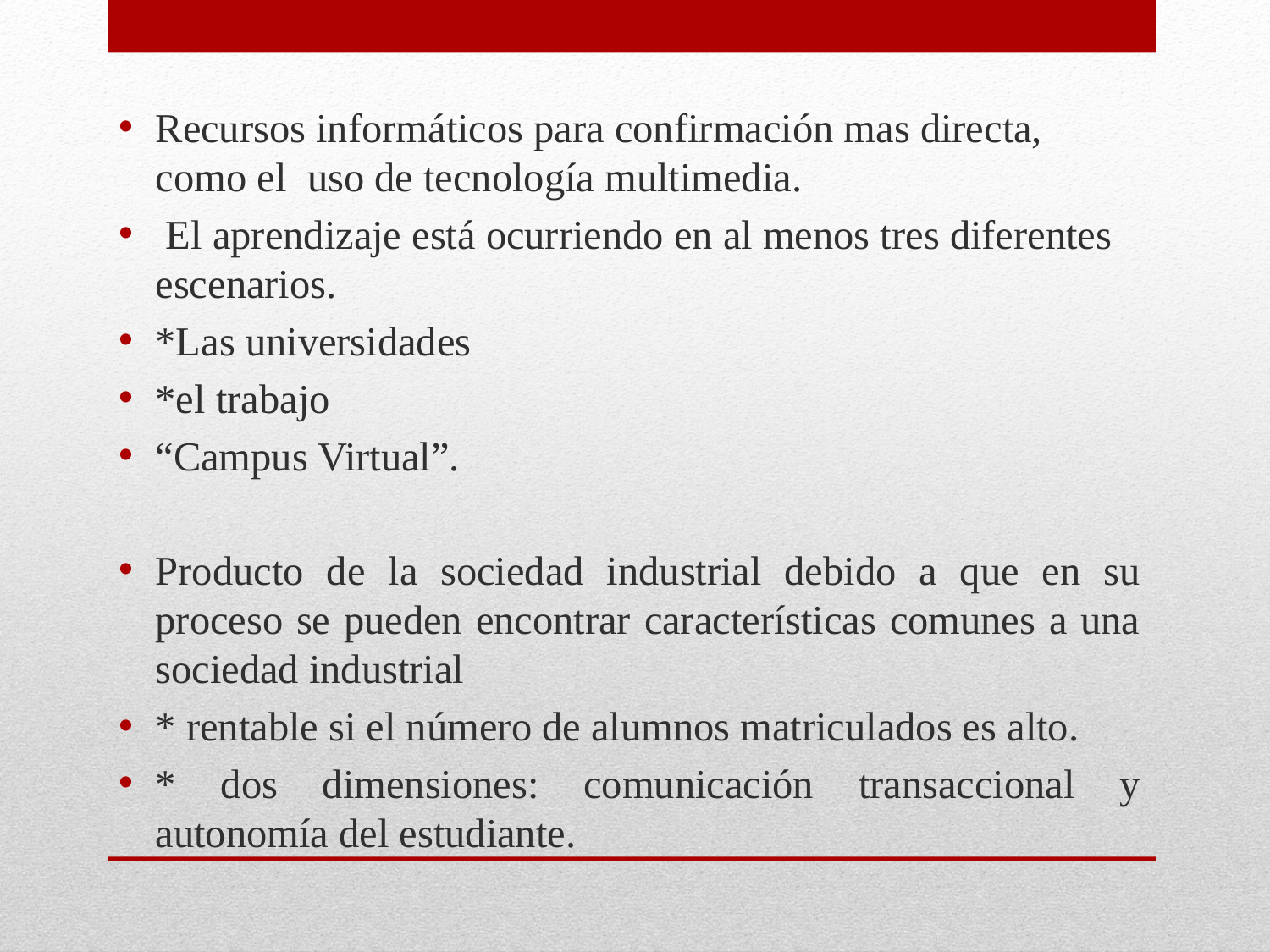

Recursos informáticos para confirmación mas directa, como el  uso de tecnología multimedia.
 El aprendizaje está ocurriendo en al menos tres diferentes escenarios.
*Las universidades
*el trabajo
“Campus Virtual”.

Producto de la sociedad industrial debido a que en su proceso se pueden encontrar características comunes a una sociedad industrial
* rentable si el número de alumnos matriculados es alto.
* dos dimensiones: comunicación transaccional y autonomía del estudiante.